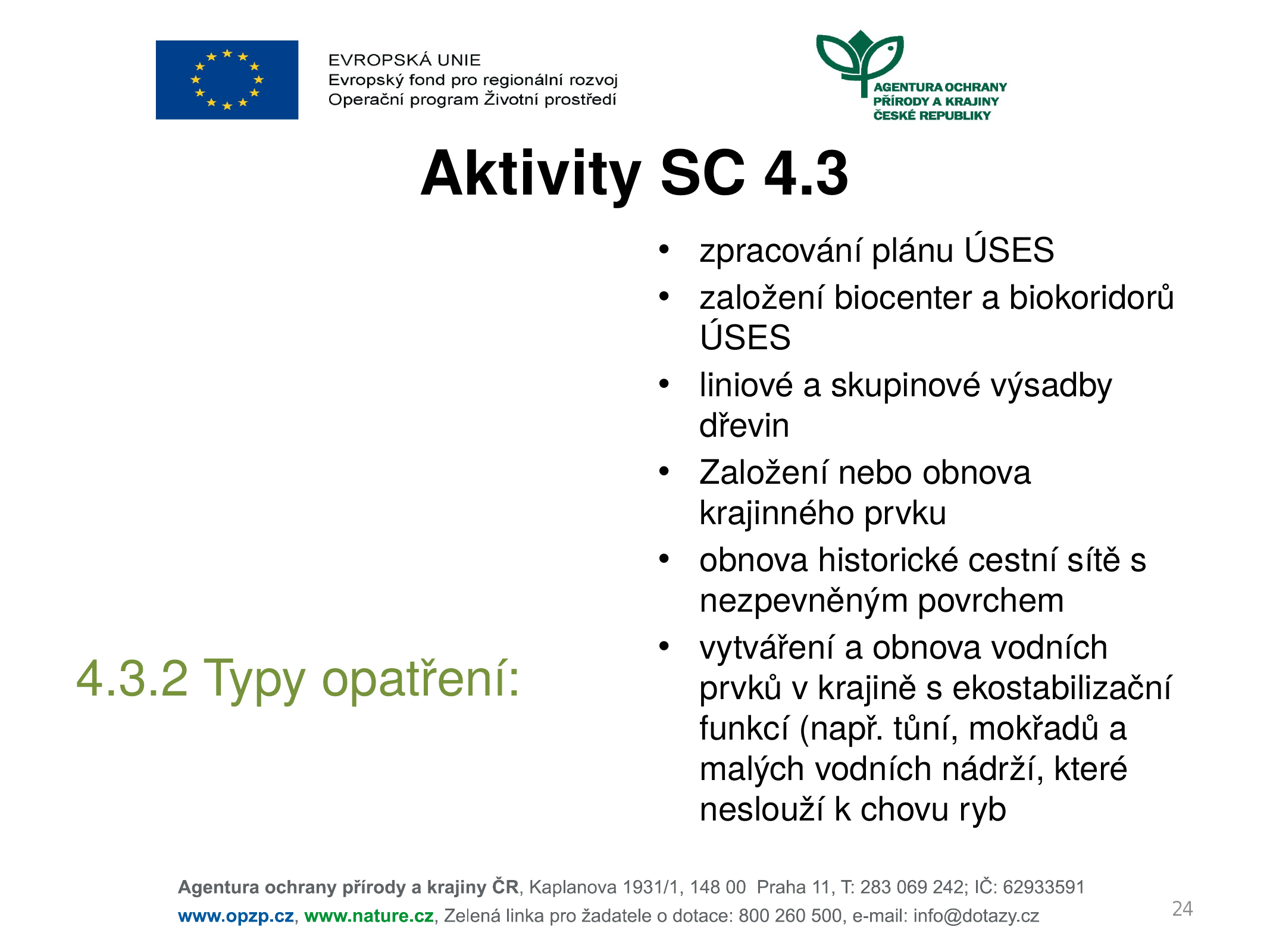

# Aktivity SC 4.3

4.3.2 Typy opatření:
zpracování plánu ÚSES
založení biocenter a biokoridorů ÚSES
liniové a skupinové výsadby dřevin
Založení nebo obnova krajinného prvku
obnova historické cestní sítě s nezpevněným povrchem
vytváření a obnova vodních prvků v krajině s ekostabilizační funkcí (např. tůní, mokřadů a malých vodních nádrží, které neslouží k chovu ryb

24